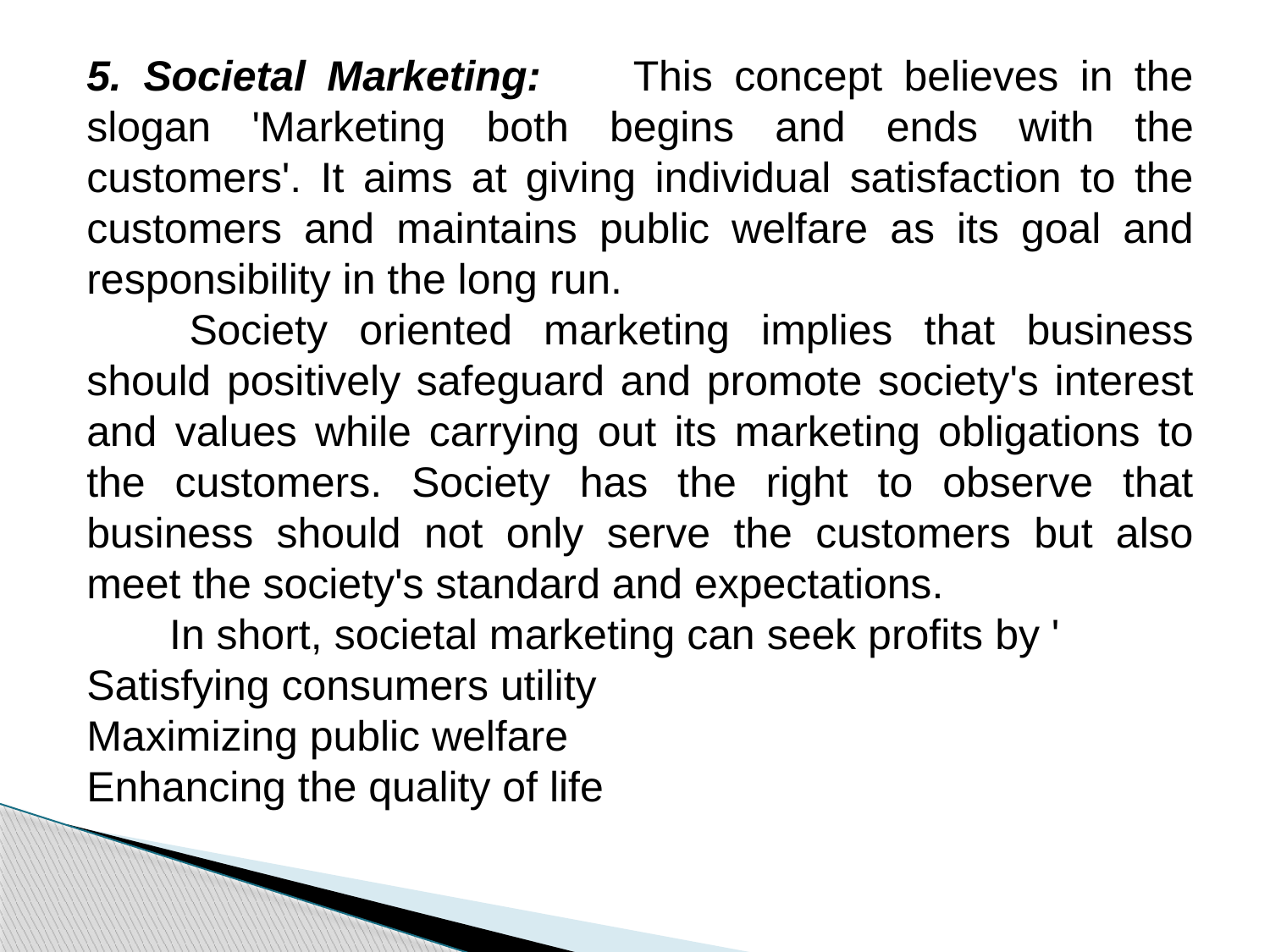

5. Societal Marketing:       This concept believes in the slogan 'Marketing both begins and ends with the customers'. It aims at giving individual satisfaction to the customers and maintains public welfare as its goal and responsibility in the long run.
       Society oriented marketing implies that business should positively safeguard and promote society's interest and values while carrying out its marketing obligations to the customers. Society has the right to observe that business should not only serve the customers but also meet the society's standard and expectations.
       In short, societal marketing can seek profits by '
Satisfying consumers utility
Maximizing public welfare
Enhancing the quality of life